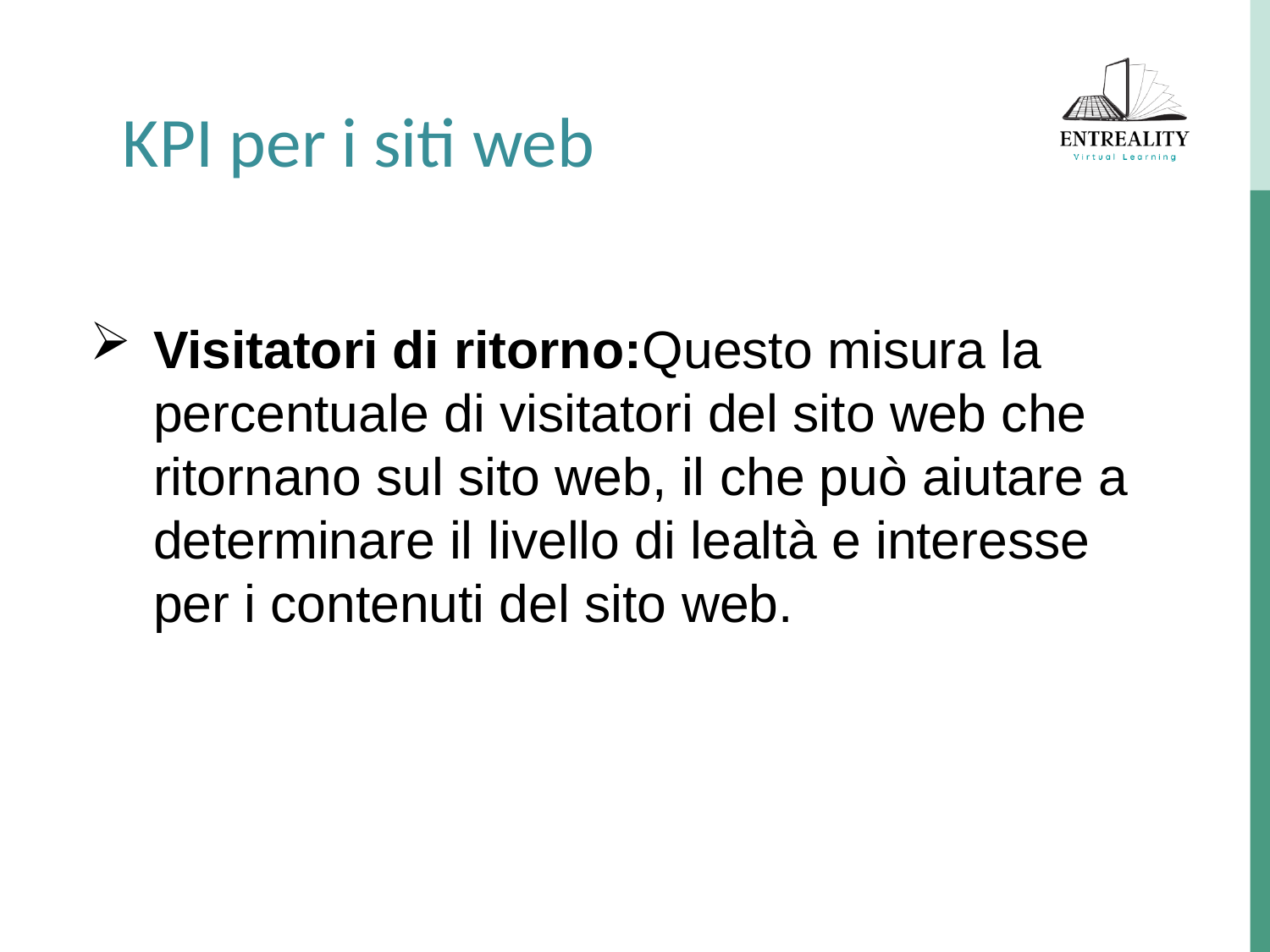

KPI per i siti web
Visitatori di ritorno:Questo misura la percentuale di visitatori del sito web che ritornano sul sito web, il che può aiutare a determinare il livello di lealtà e interesse per i contenuti del sito web.